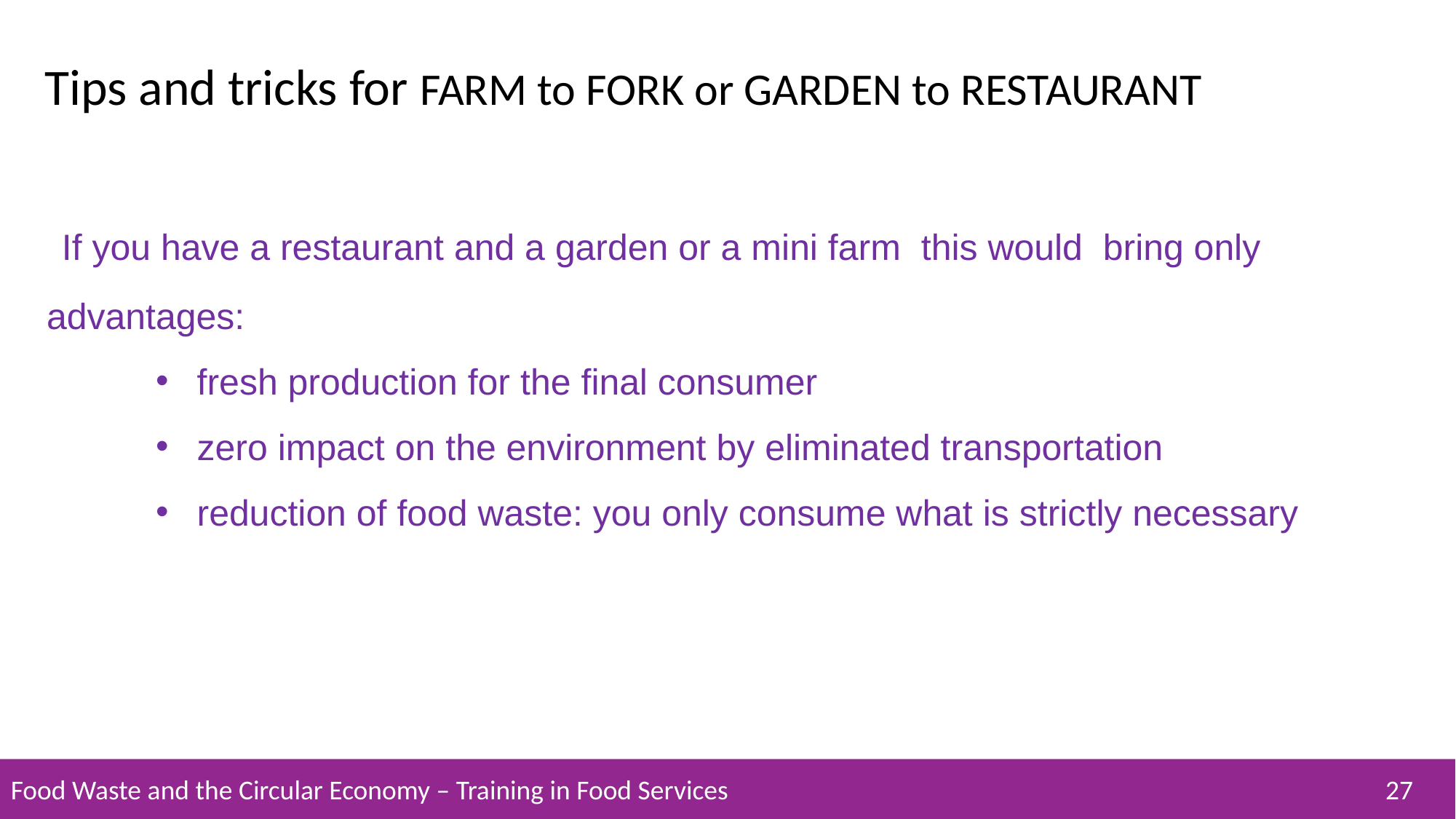

Tips and tricks for FARM to FORK or GARDEN to RESTAURANT
 If you have a restaurant and a garden or a mini farm  this would  bring only advantages:
fresh production for the final consumer
zero impact on the environment by eliminated transportation
reduction of food waste: you only consume what is strictly necessary